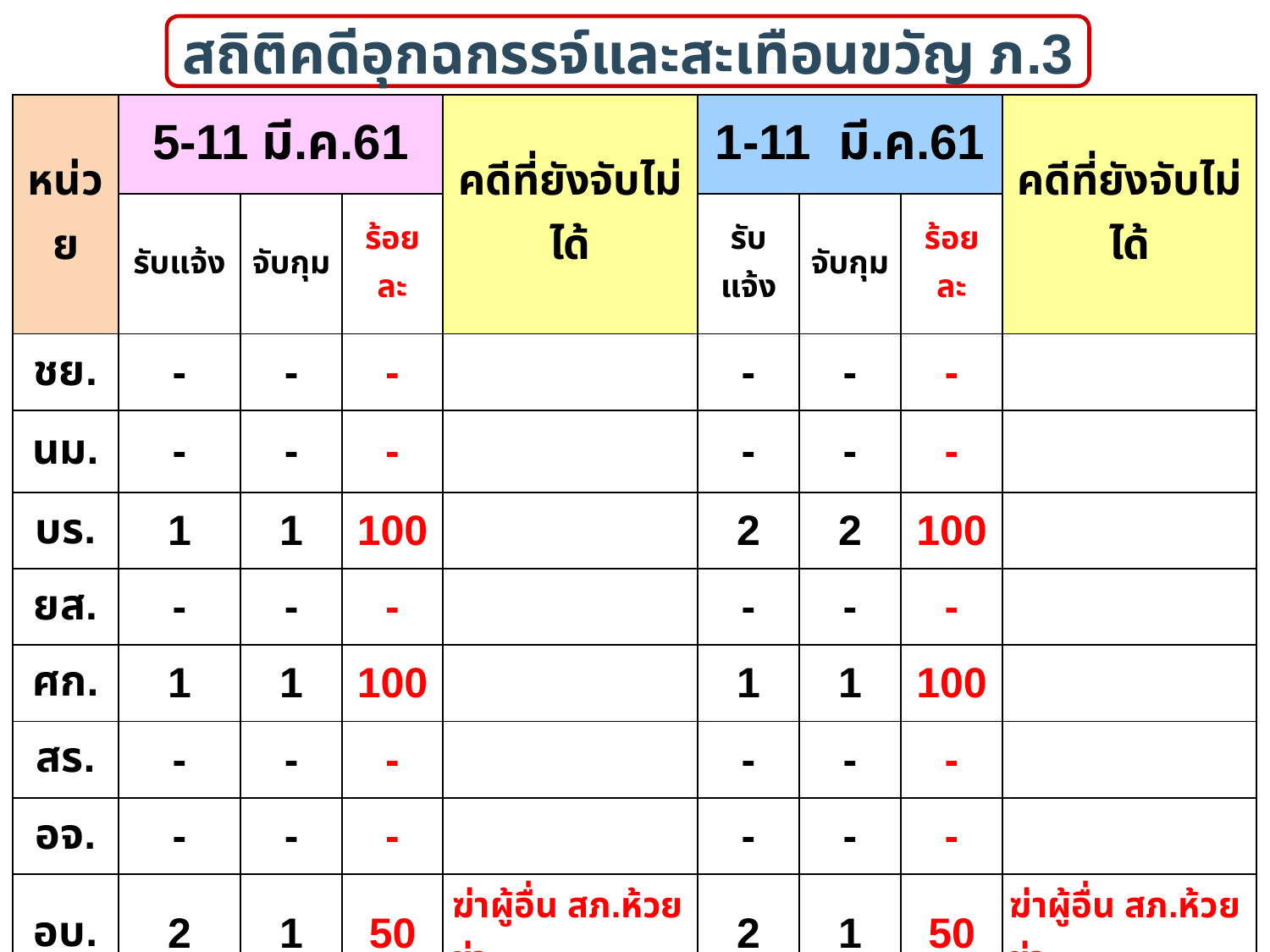

สถิติคดีอุกฉกรรจ์และสะเทือนขวัญ ภ.3
| หน่วย | 5-11 มี.ค.61 |  |  | คดีที่ยังจับไม่ได้ | 1-11 มี.ค.61 |  |  | คดีที่ยังจับไม่ได้ |
| --- | --- | --- | --- | --- | --- | --- | --- | --- |
|  | รับแจ้ง | จับกุม | ร้อยละ |  | รับแจ้ง | จับกุม | ร้อยละ |  |
| ชย. | - | - | - |  | - | - | - |  |
| นม. | - | - | - |  | - | - | - |  |
| บร. | 1 | 1 | 100 |  | 2 | 2 | 100 |  |
| ยส. | - | - | - |  | - | - | - |  |
| ศก. | 1 | 1 | 100 |  | 1 | 1 | 100 |  |
| สร. | - | - | - |  | - | - | - |  |
| อจ. | - | - | - |  | - | - | - |  |
| อบ. | 2 | 1 | 50 | ฆ่าผู้อื่น สภ.ห้วยข่า | 2 | 1 | 50 | ฆ่าผู้อื่น สภ.ห้วยข่า |
| ภ.3 | 4 | 3 | 75 |  | 5 | 4 | 80 |  |